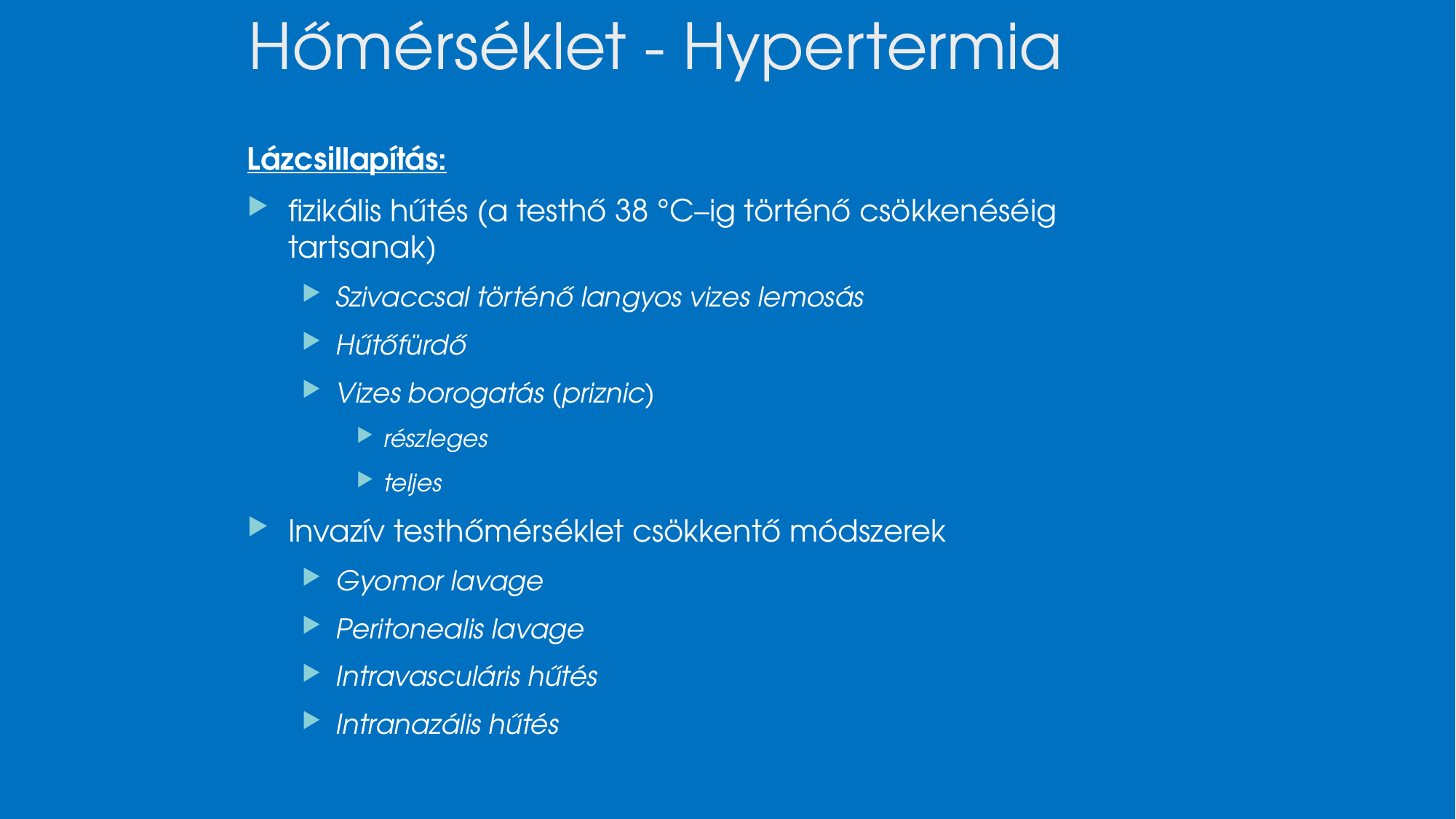

# Hőmérséklet - Hypertermia
Lázcsillapítás:
fizikális hűtés (a testhő 38 °C–ig történő csökkenéséig tartsanak)
Szivaccsal történő langyos vizes lemosás
Hűtőfürdő
Vizes borogatás (priznic)
részleges
teljes
Invazív testhőmérséklet csökkentő módszerek
Gyomor lavage
Peritonealis lavage
Intravasculáris hűtés
Intranazális hűtés